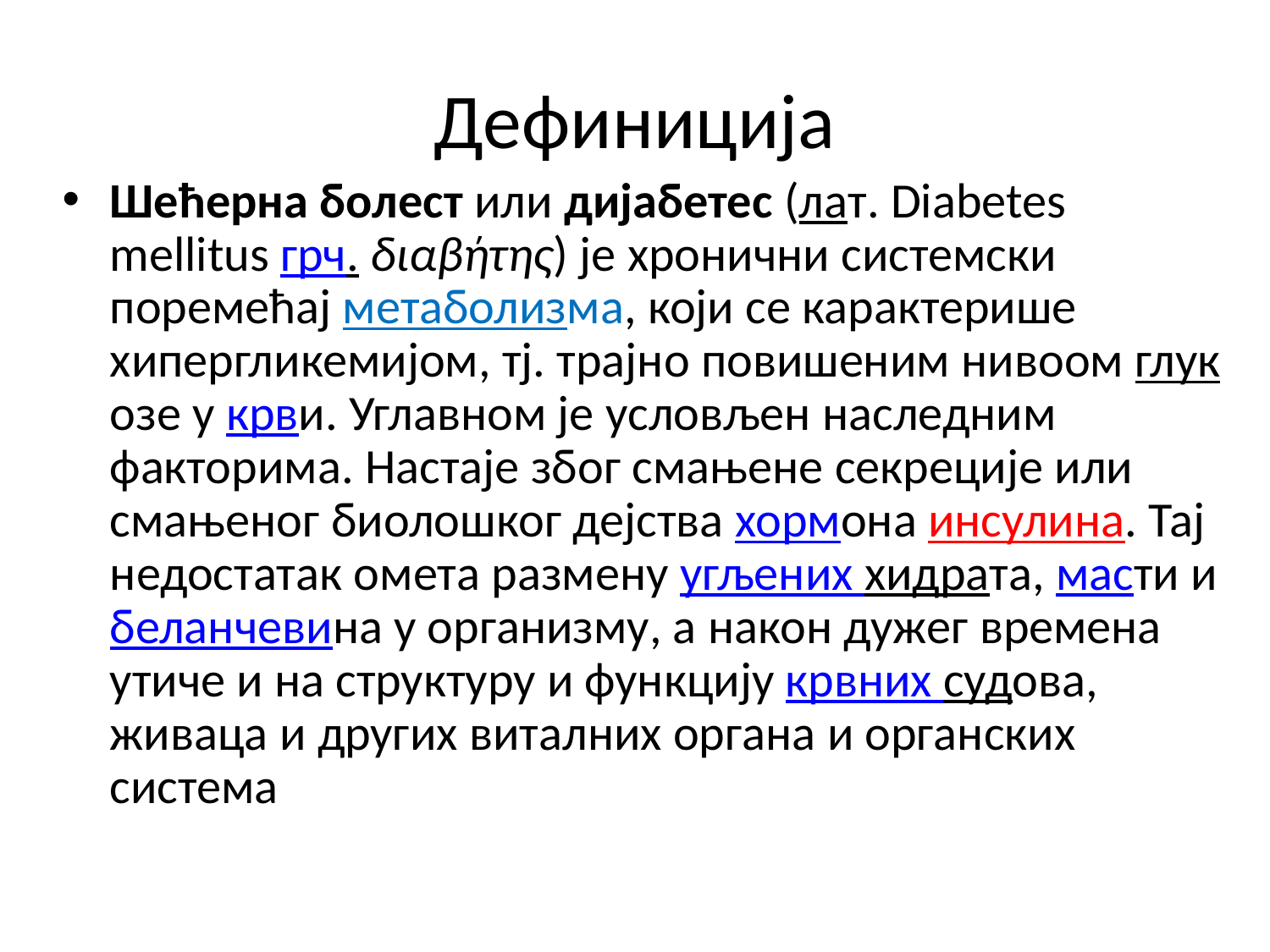

# Дефиниција
Шећерна болест или дијабетес (лат. Diabetes  mellitus грч. διαβήτης) је хронични системски поремећај метаболизма, који се карактерише хипергликемијом, тј. трајно повишеним нивоом глукозе у крви. Углавном је условљен наследним факторима. Настаје због смањене секреције или смањеног биолошког дејства хормона инсулина. Тај недостатак омета размену угљених хидрата, масти и беланчевина у организму, а након дужег времена утиче и на структуру и функцију крвних судова, живаца и других виталних органа и органских система